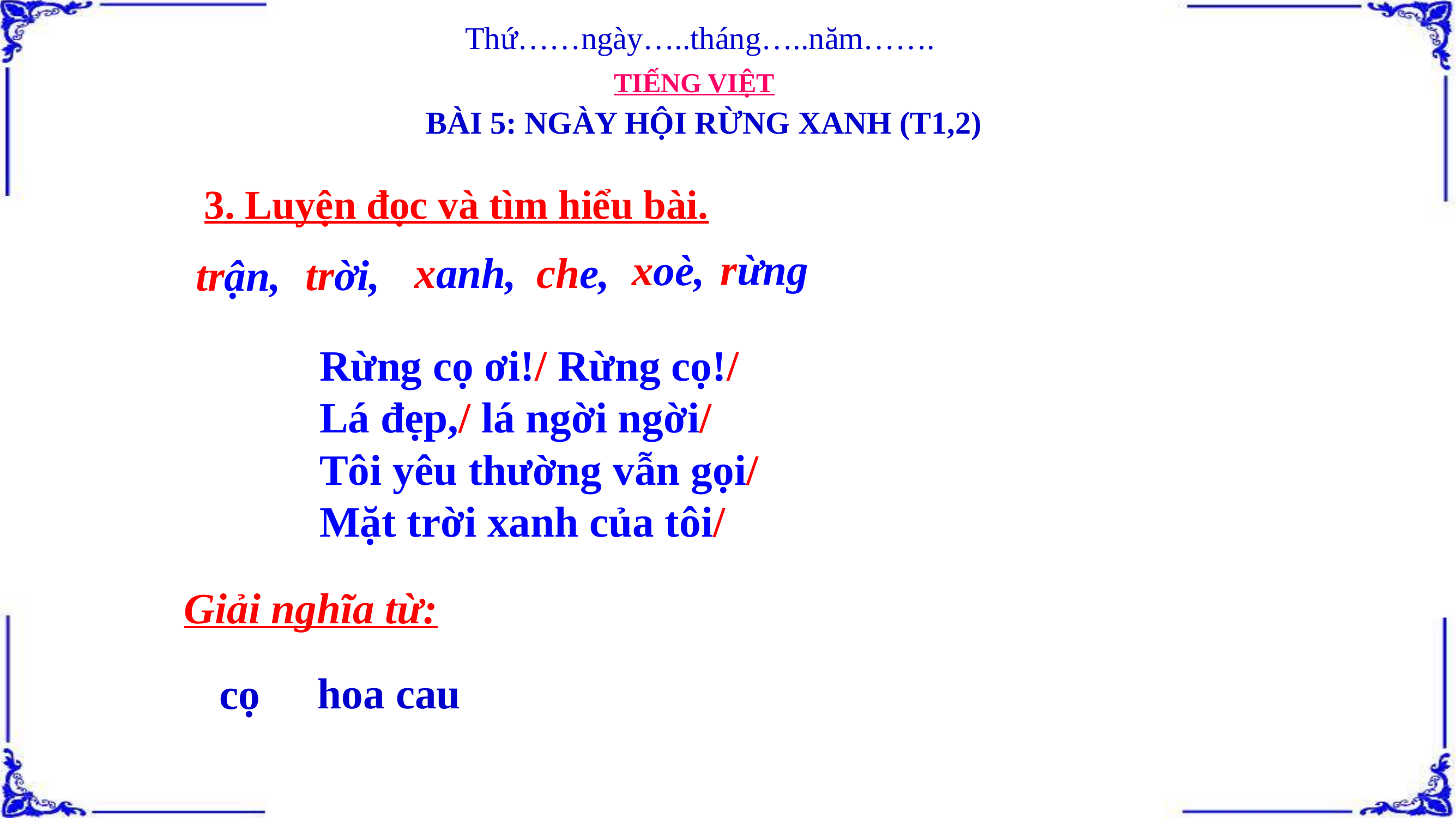

Thứ……ngày…..tháng…..năm…….
TIẾNG VIỆT
BÀI 5: NGÀY HỘI RỪNG XANH (T1,2)
3. Luyện đọc và tìm hiểu bài.
rừng
xoè,
xanh,
che,
trời,
trận,
Rừng cọ ơi!/ Rừng cọ!/
Lá đẹp,/ lá ngời ngời/
Tôi yêu thường vẫn gọi/
Mặt trời xanh của tôi/
Giải nghĩa từ:
hoa cau
cọ